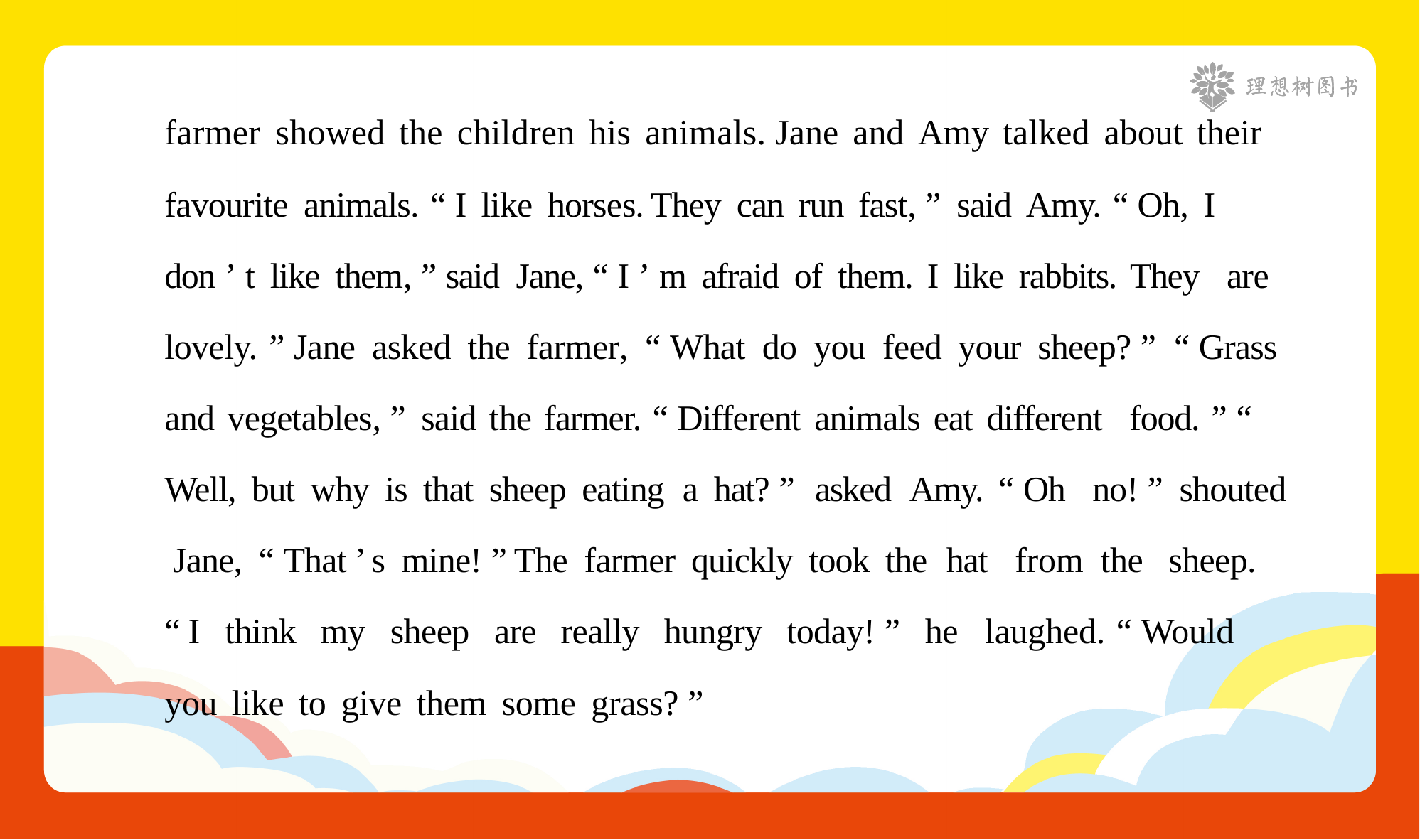

farmer showed the children his animals. Jane and Amy talked about their
favourite animals. “ I like horses. They can run fast, ”  said Amy. “ Oh, I   don ’ t  like  them, ” said Jane, “ I ’ m  afraid  of them. I  like  rabbits. They   are lovely. ” Jane  asked  the  farmer,  “ What  do  you  feed  your  sheep? ”  “ Grass and vegetables, ” said the farmer. “ Different animals eat different   food. ” “ Well,  but  why  is  that  sheep  eating  a  hat? ”  asked Amy.  “ Oh   no! ”  shouted  Jane,  “ That ’ s  mine! ” The  farmer  quickly  took  the  hat   from  the   sheep.    “ I   think  my  sheep  are  really  hungry  today! ”   he   laughed. “ Would you like to give them some grass? ”